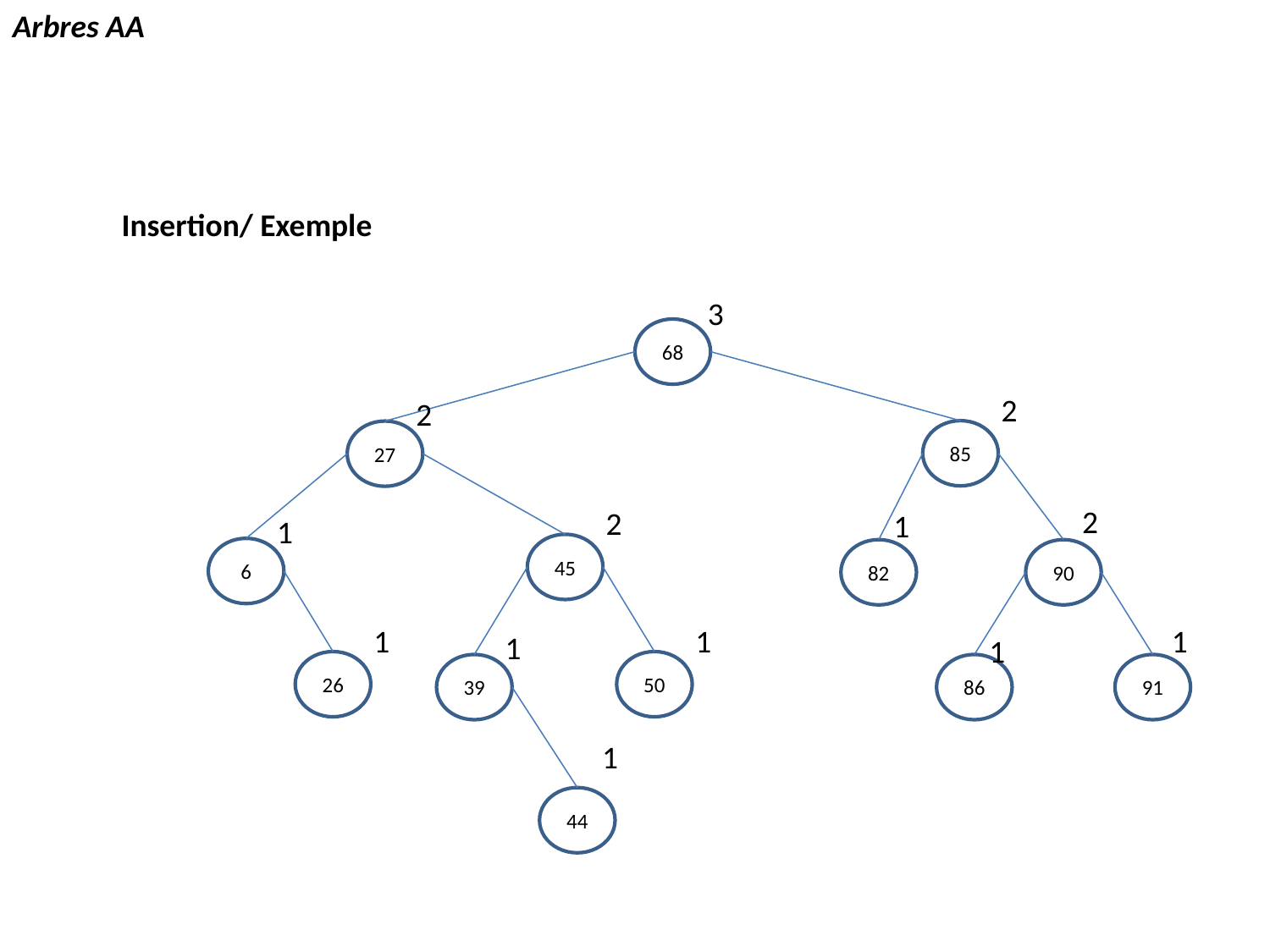

Arbres AA

Insertion/ Exemple
3
68
2
2
85
27
2
2
1
1
45
6
82
90
1
1
1
1
1
26
50
39
86
91
1
44